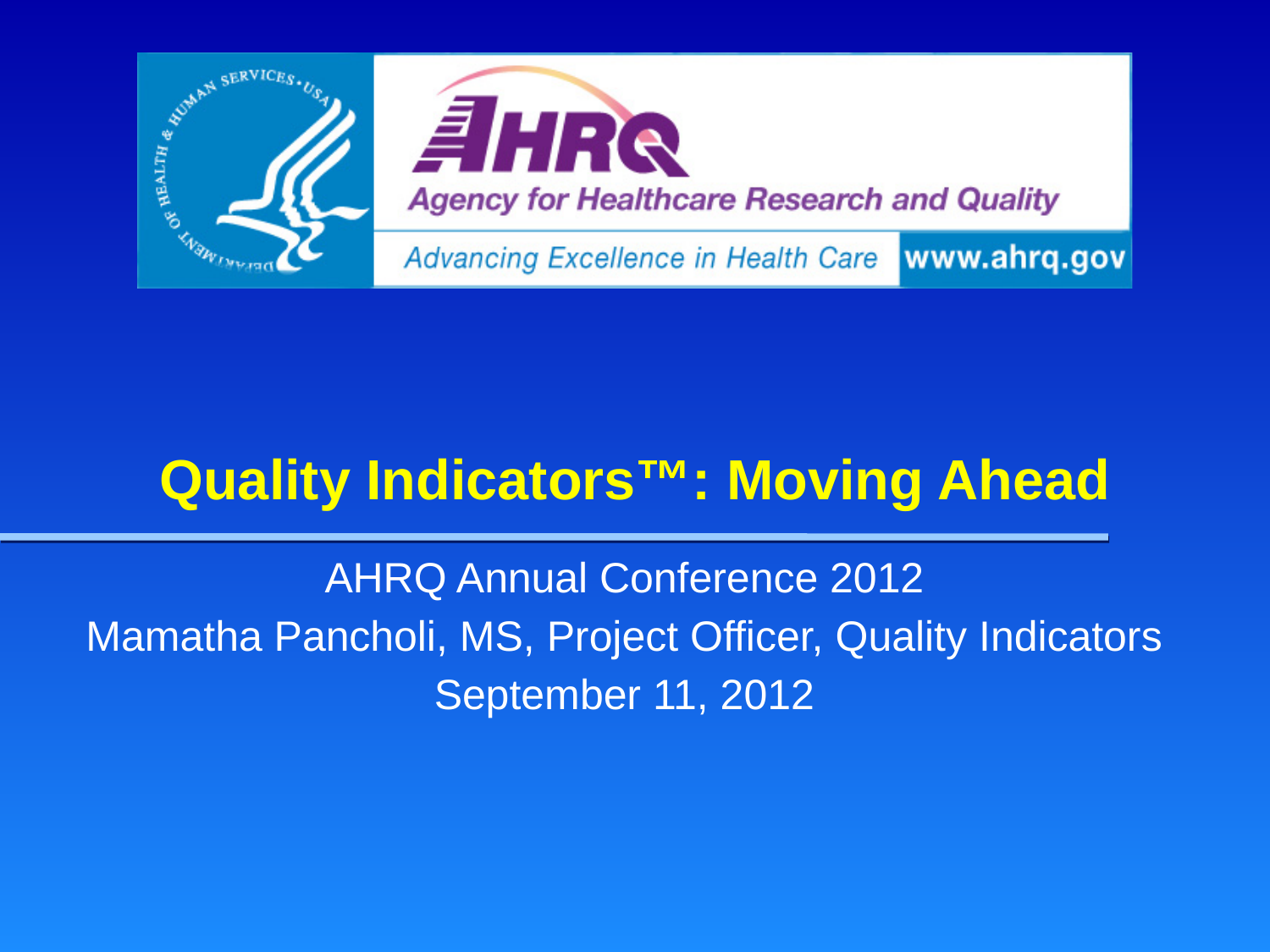

# Quality Indicators™: Moving Ahead
AHRQ Annual Conference 2012
Mamatha Pancholi, MS, Project Officer, Quality Indicators
September 11, 2012